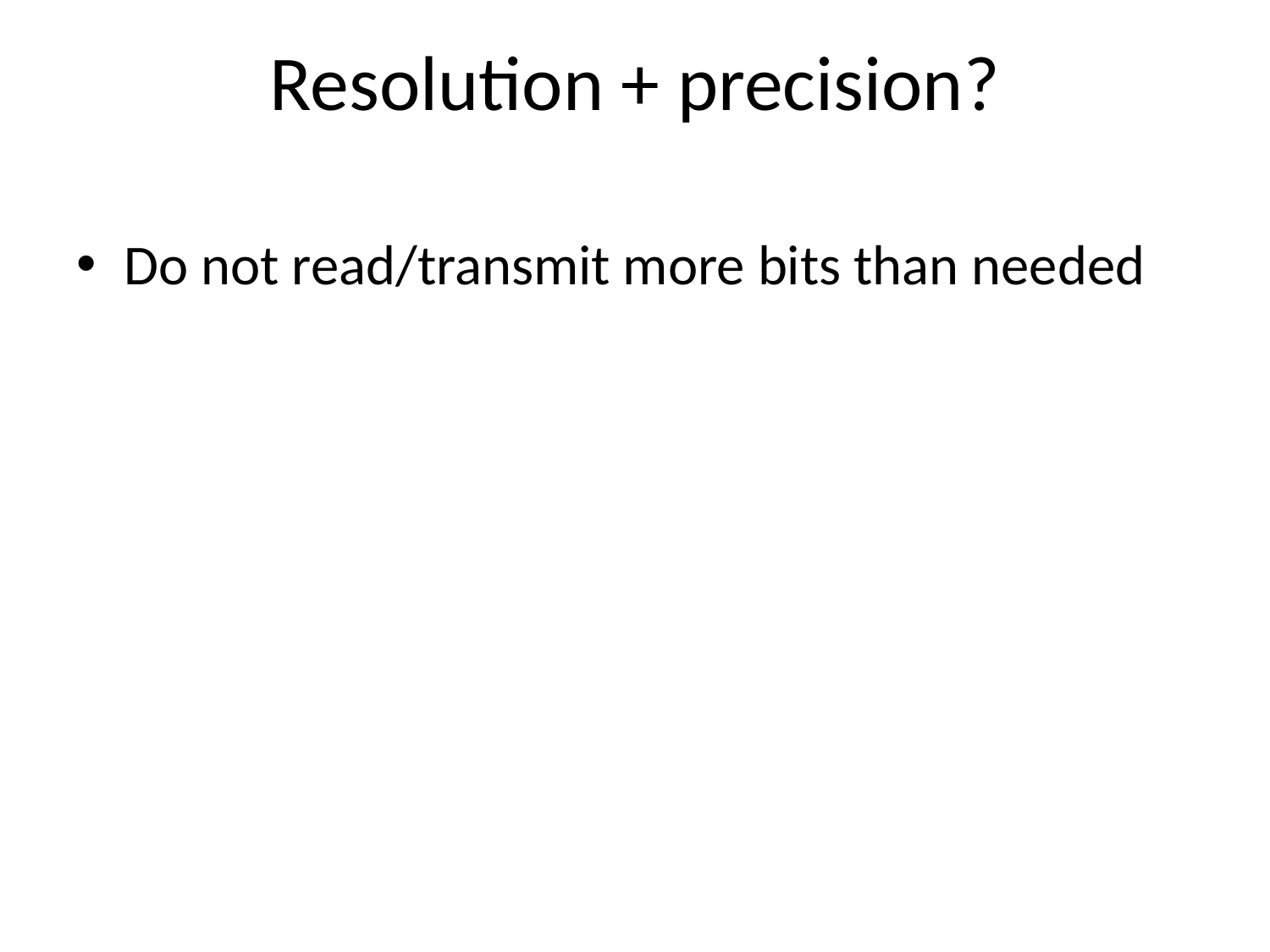

# Resolution + precision?
Do not read/transmit more bits than needed